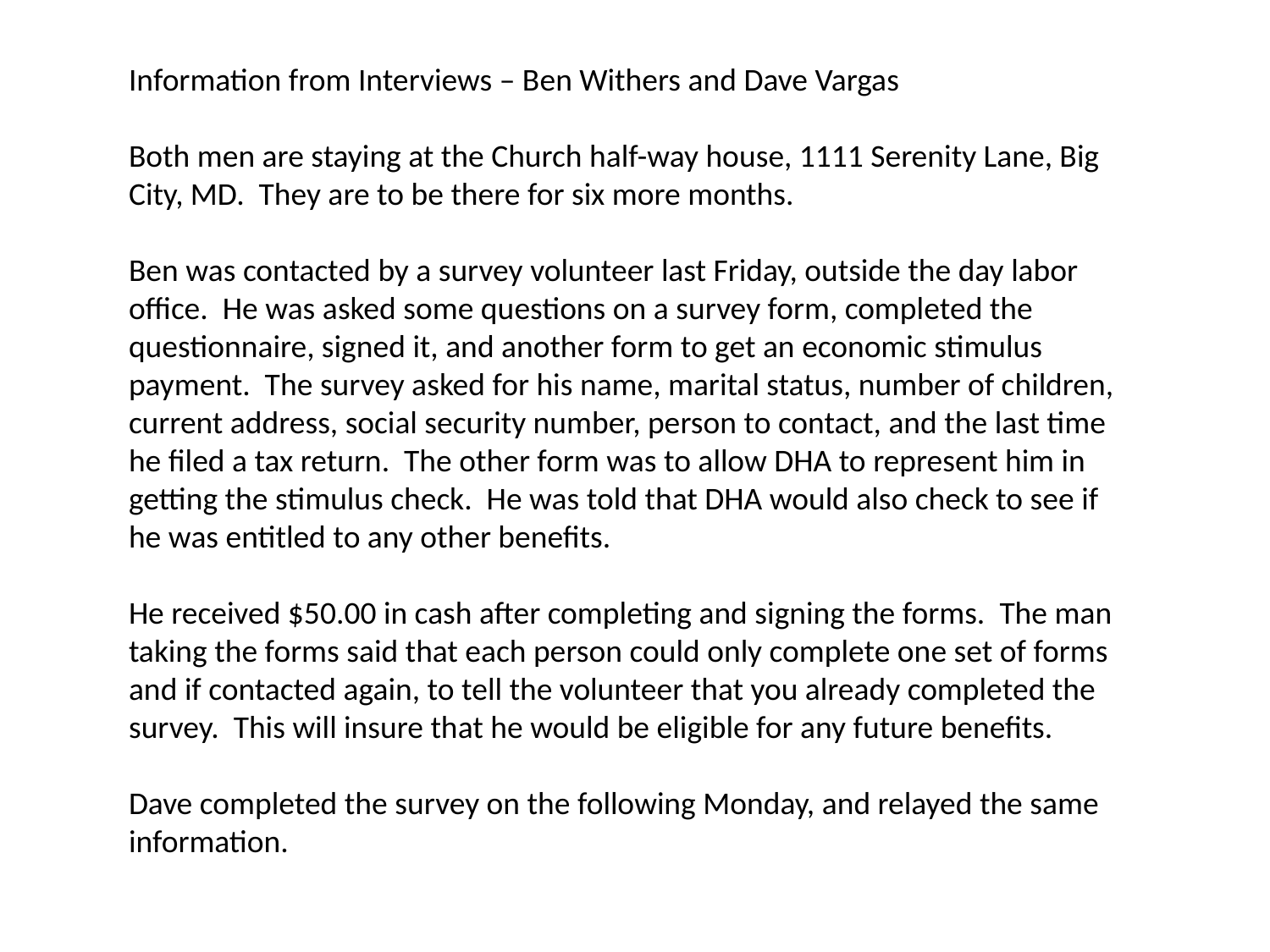

Information from Interviews – Ben Withers and Dave Vargas

Both men are staying at the Church half-way house, 1111 Serenity Lane, Big City, MD.  They are to be there for six more months.

Ben was contacted by a survey volunteer last Friday, outside the day labor office.  He was asked some questions on a survey form, completed the questionnaire, signed it, and another form to get an economic stimulus payment.  The survey asked for his name, marital status, number of children, current address, social security number, person to contact, and the last time he filed a tax return.  The other form was to allow DHA to represent him in getting the stimulus check.  He was told that DHA would also check to see if he was entitled to any other benefits.

He received $50.00 in cash after completing and signing the forms.  The man taking the forms said that each person could only complete one set of forms and if contacted again, to tell the volunteer that you already completed the survey.  This will insure that he would be eligible for any future benefits.

Dave completed the survey on the following Monday, and relayed the same information.